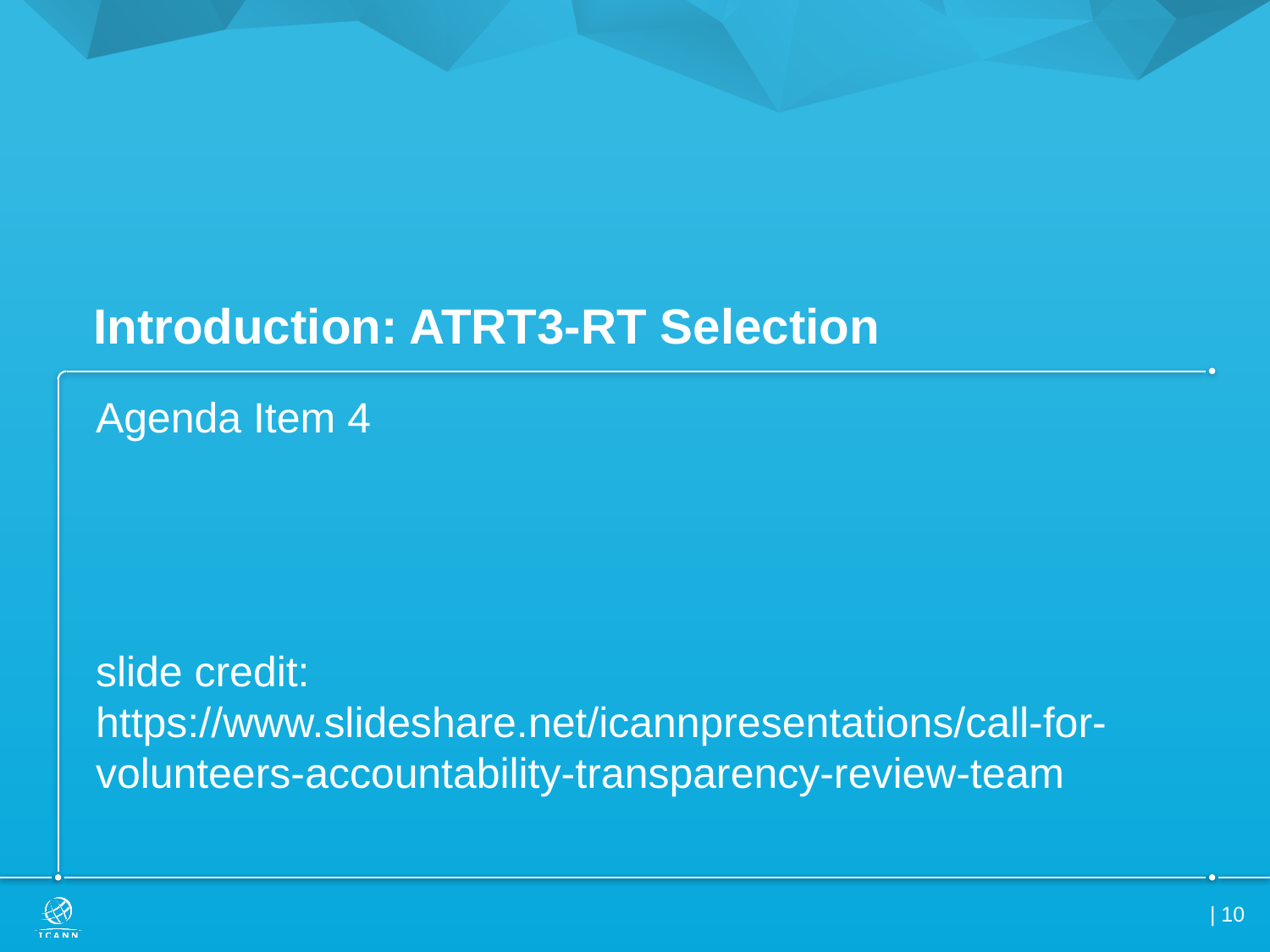

# Introduction: ATRT3-RT Selection
Agenda Item 4

slide credit: https://www.slideshare.net/icannpresentations/call-for-volunteers-accountability-transparency-review-team